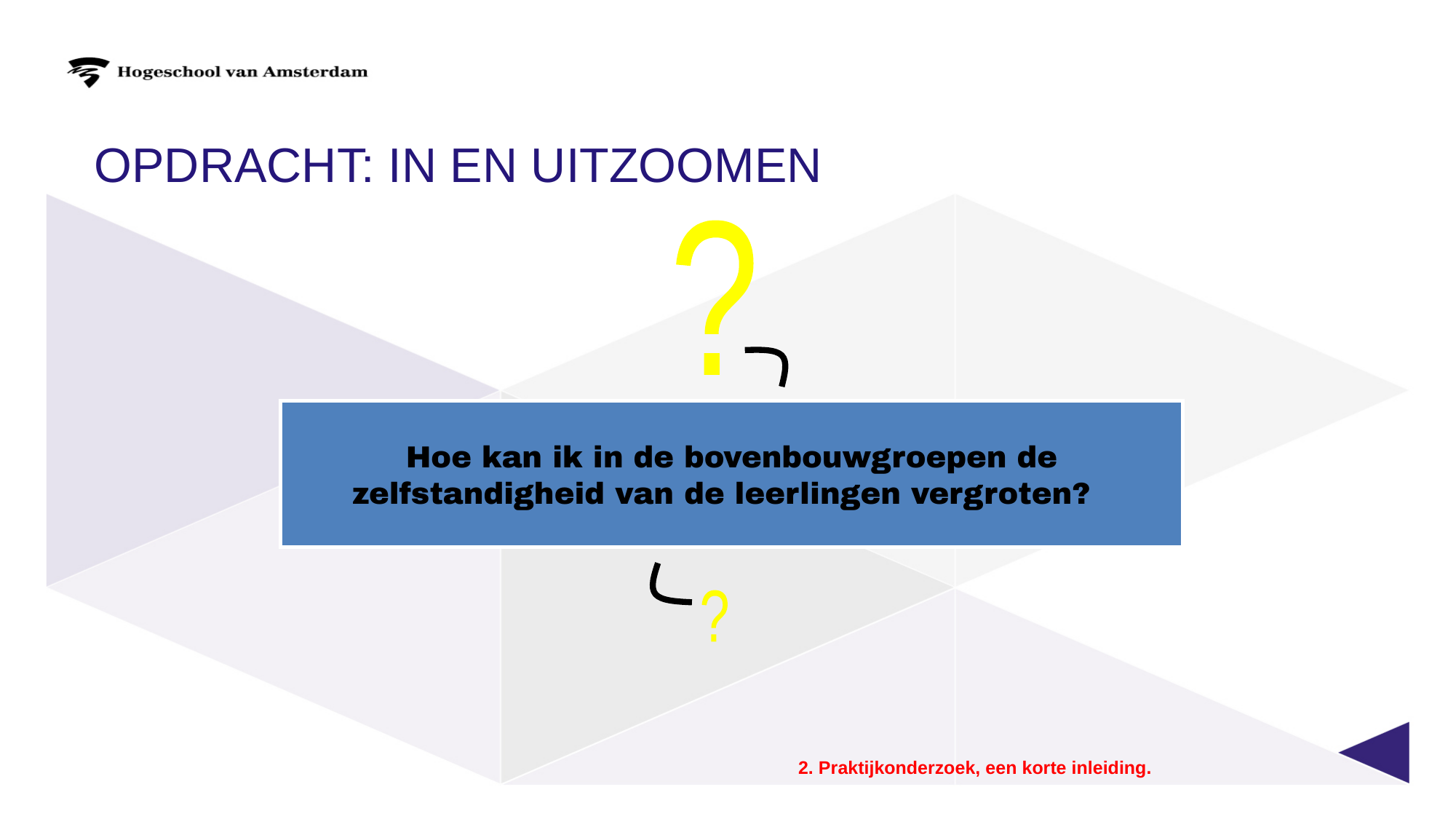

# Opdracht: In en uitzoomen
?

Hoe kan ik in de bovenbouwgroepen de zelfstandigheid van de leerlingen vergroten?

?
2. Praktijkonderzoek, een korte inleiding.